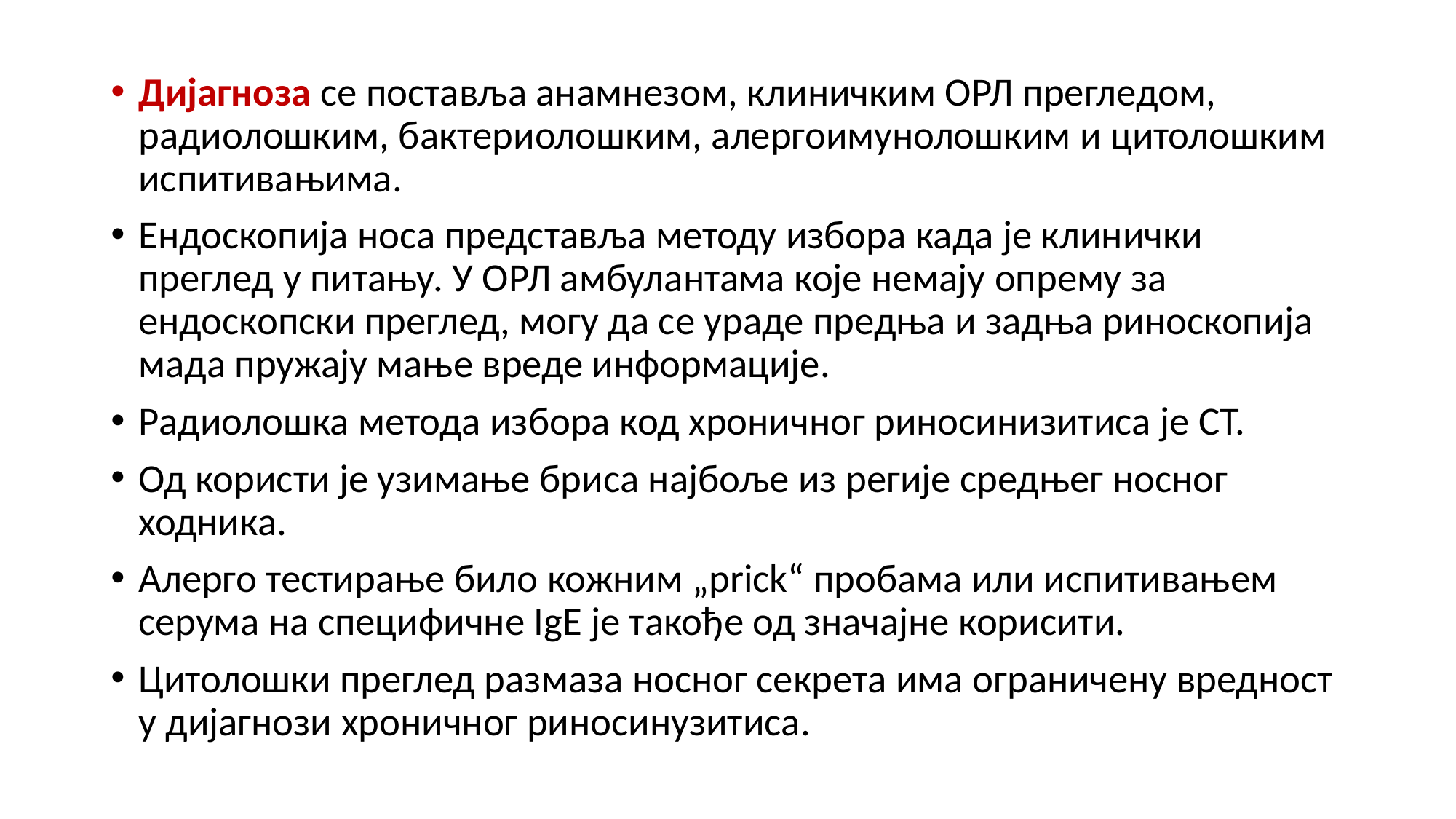

Дијагноза се поставља анамнезом, клиничким ОРЛ прегледом, радиолошким, бактериолошким, алергоимунолошким и цитолошким испитивањима.
Ендоскопија носа представља методу избора када је клинички преглед у питању. У ОРЛ амбулантама које немају опрему за ендоскопски преглед, могу да се ураде предња и задња риноскопија мада пружају мање вреде информације.
Радиолошка метода избора код хроничног риносинизитиса је CT.
Од користи је узимање бриса најбоље из регије средњег носног ходника.
Алерго тестирање било кожним „prick“ пробама или испитивањем серума на специфичне IgE је такође од значајне корисити.
Цитолошки преглед размаза носног секрета има ограничену вредност у дијагнози хроничног риносинузитиса.